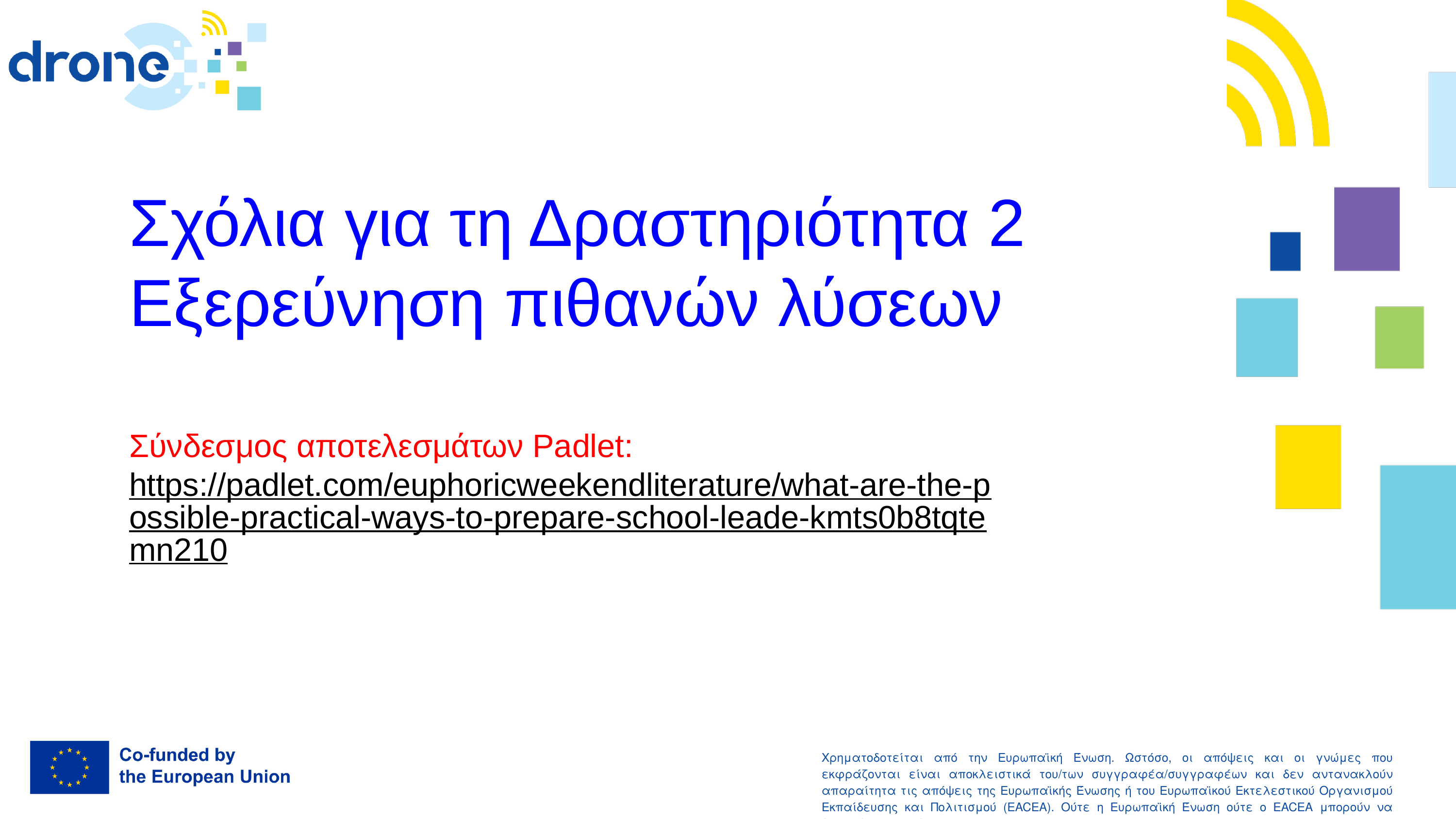

.
Σχόλια για τη Δραστηριότητα 2
Εξερεύνηση πιθανών λύσεων
02.
03.
Σύνδεσμος αποτελεσμάτων Padlet:
https://padlet.com/euphoricweekendliterature/what-are-the-possible-practical-ways-to-prepare-school-leade-kmts0b8tqtemn210
04.

Χρηματοδοτείται από την Ευρωπαϊκή Ένωση. Ωστόσο, οι απόψεις και οι γνώμες που εκφράζονται είναι αποκλειστικά του/των συγγραφέα/συγγραφέων και δεν αντανακλούν απαραίτητα τις απόψεις της Ευρωπαϊκής Ένωσης ή του Ευρωπαϊκού Εκτελεστικού Οργανισμού Εκπαίδευσης και Πολιτισμού (EACEA). Ούτε η Ευρωπαϊκή Ένωση ούτε ο EACEA μπορούν να θεωρηθούν υπεύθυνοι για αυτές.